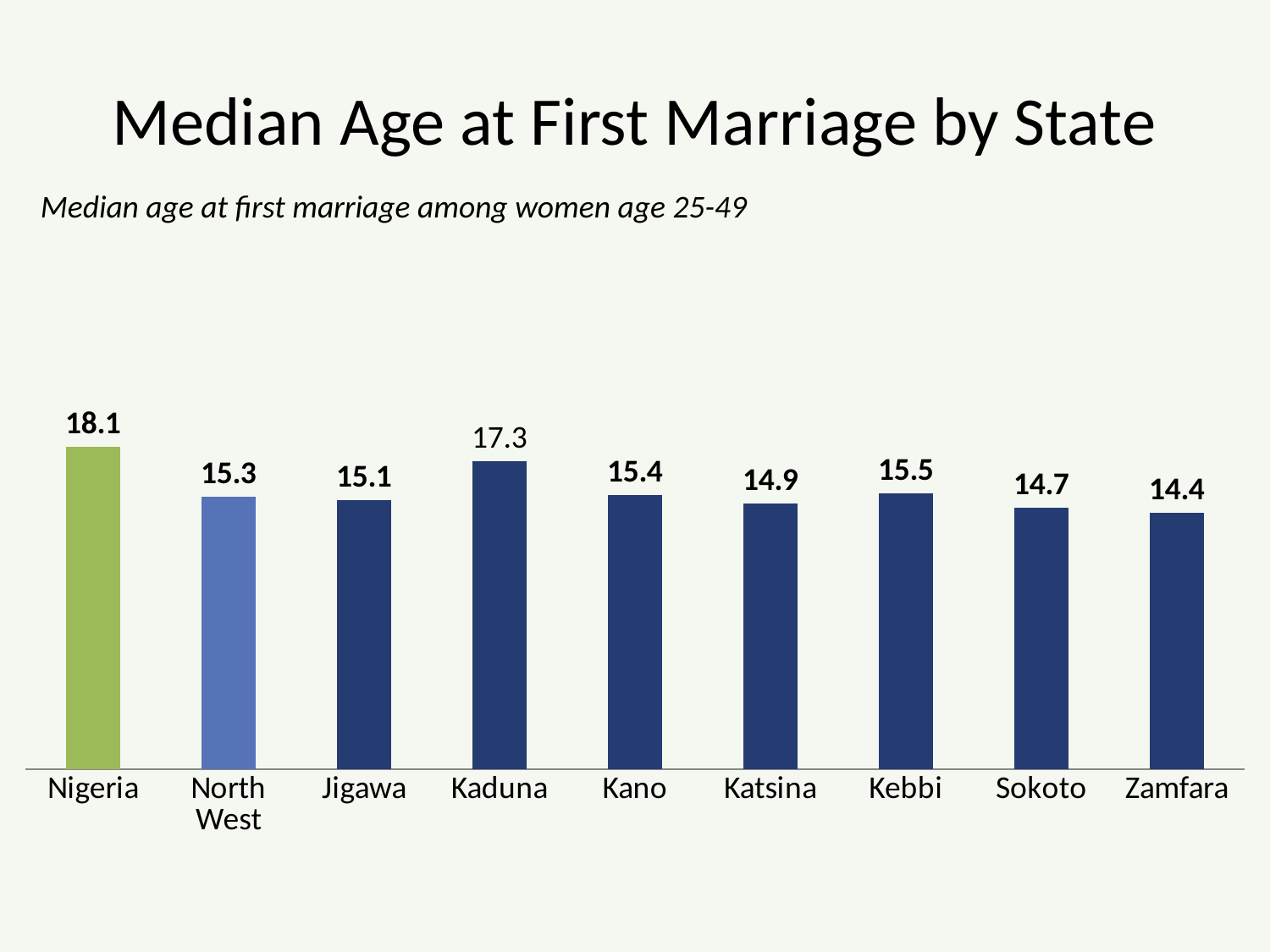

# Median Age at First Marriage by State
Median age at first marriage among women age 25-49

### Chart

| Category | Series 1 |
|---|---|
| Nigeria | 18.1 |
| North West | 15.3 |
| Jigawa | 15.1 |
| Kaduna | 17.3 |
| Kano | 15.4 |
| Katsina | 14.9 |
| Kebbi | 15.5 |
| Sokoto | 14.7 |
| Zamfara | 14.4 |